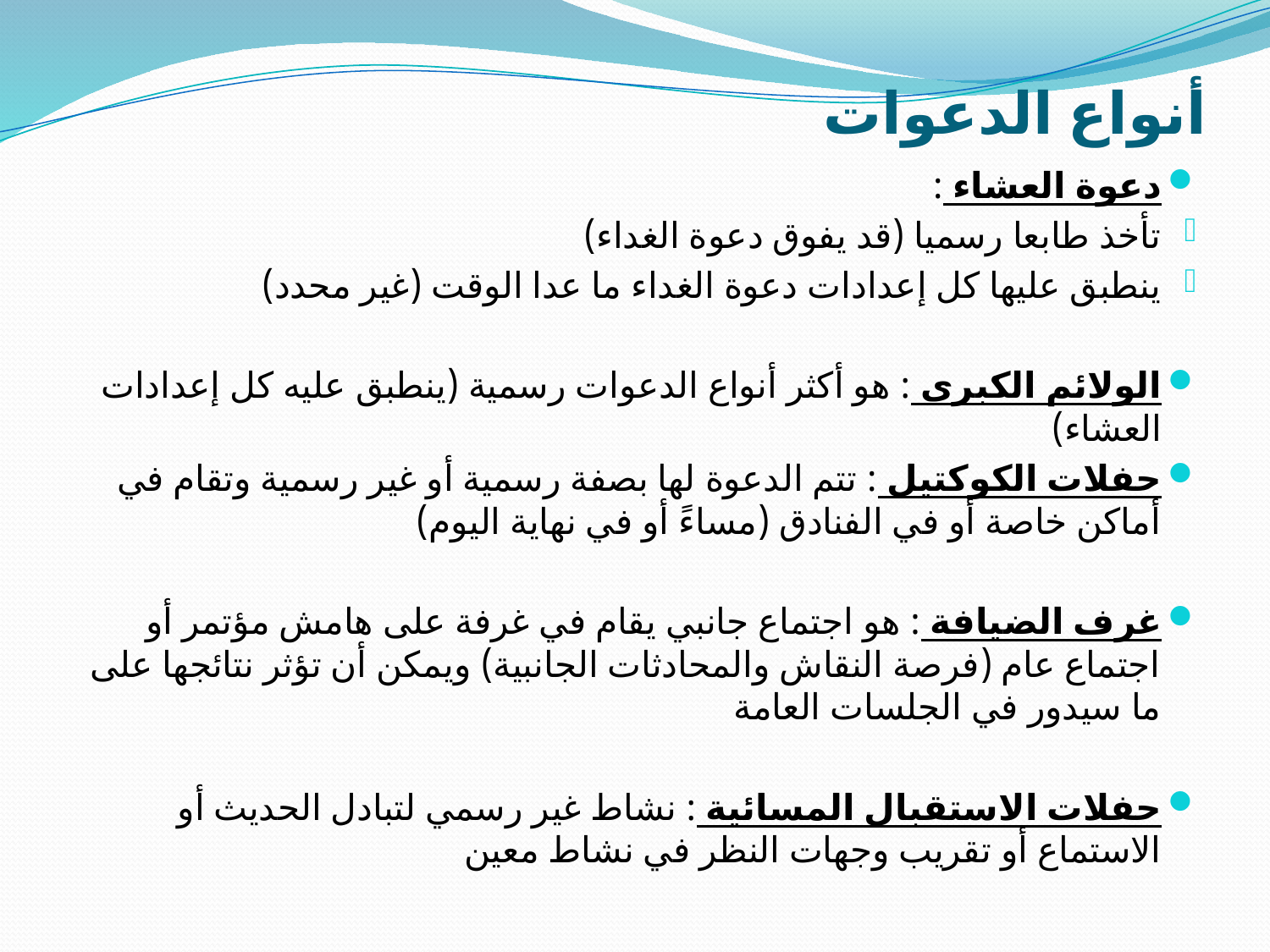

# أنواع الدعوات
دعوة العشاء :
تأخذ طابعا رسميا (قد يفوق دعوة الغداء)
ينطبق عليها كل إعدادات دعوة الغداء ما عدا الوقت (غير محدد)

الولائم الكبرى : هو أكثر أنواع الدعوات رسمية (ينطبق عليه كل إعدادات العشاء)
حفلات الكوكتيل : تتم الدعوة لها بصفة رسمية أو غير رسمية وتقام في أماكن خاصة أو في الفنادق (مساءً أو في نهاية اليوم)

غرف الضيافة : هو اجتماع جانبي يقام في غرفة على هامش مؤتمر أو اجتماع عام (فرصة النقاش والمحادثات الجانبية) ويمكن أن تؤثر نتائجها على ما سيدور في الجلسات العامة

حفلات الاستقبال المسائية : نشاط غير رسمي لتبادل الحديث أو الاستماع أو تقريب وجهات النظر في نشاط معين